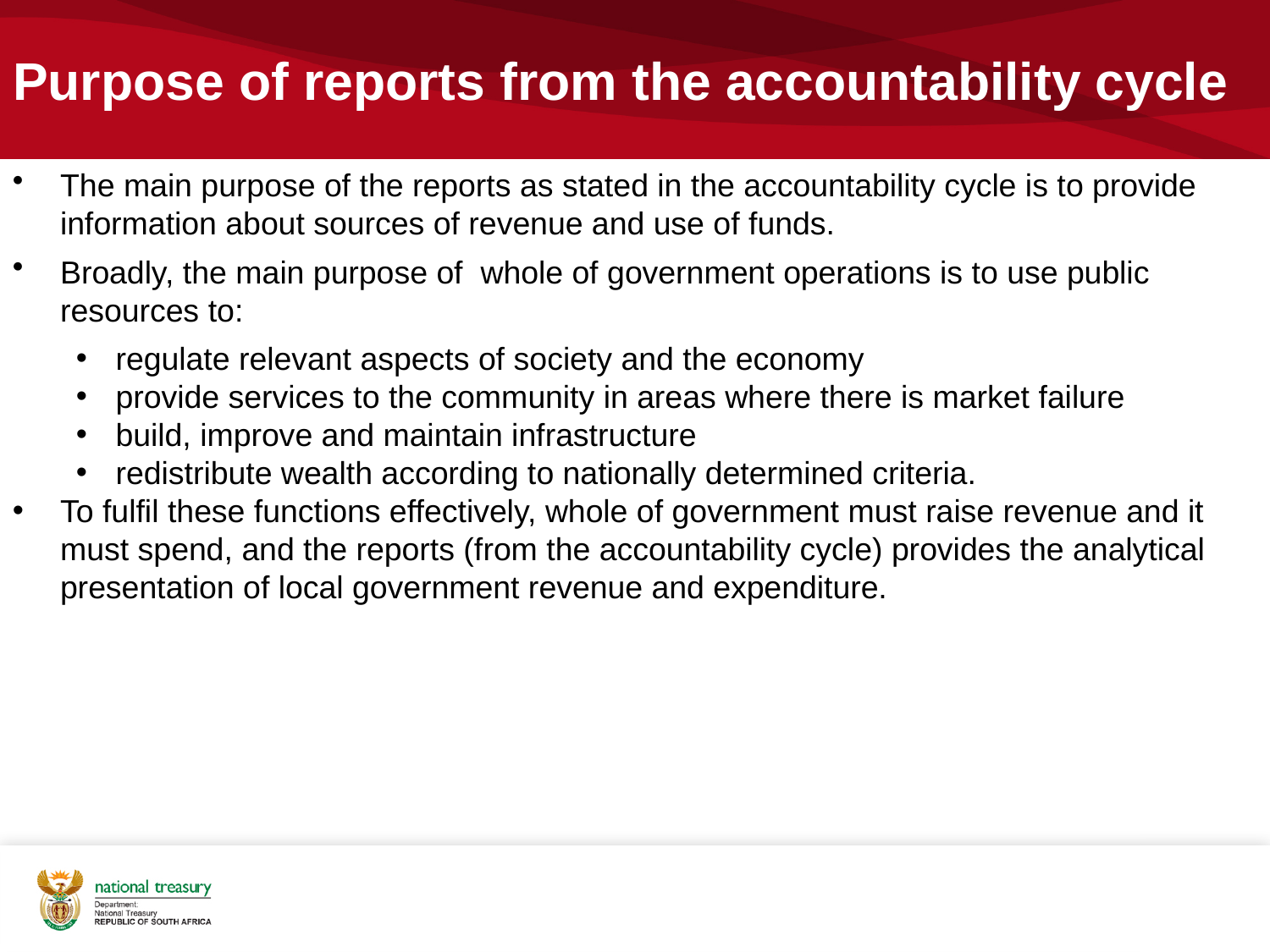

# Purpose of reports from the accountability cycle
The main purpose of the reports as stated in the accountability cycle is to provide information about sources of revenue and use of funds.
Broadly, the main purpose of  whole of government operations is to use public resources to:
regulate relevant aspects of society and the economy
provide services to the community in areas where there is market failure
build, improve and maintain infrastructure
redistribute wealth according to nationally determined criteria.
To fulfil these functions effectively, whole of government must raise revenue and it must spend, and the reports (from the accountability cycle) provides the analytical presentation of local government revenue and expenditure.